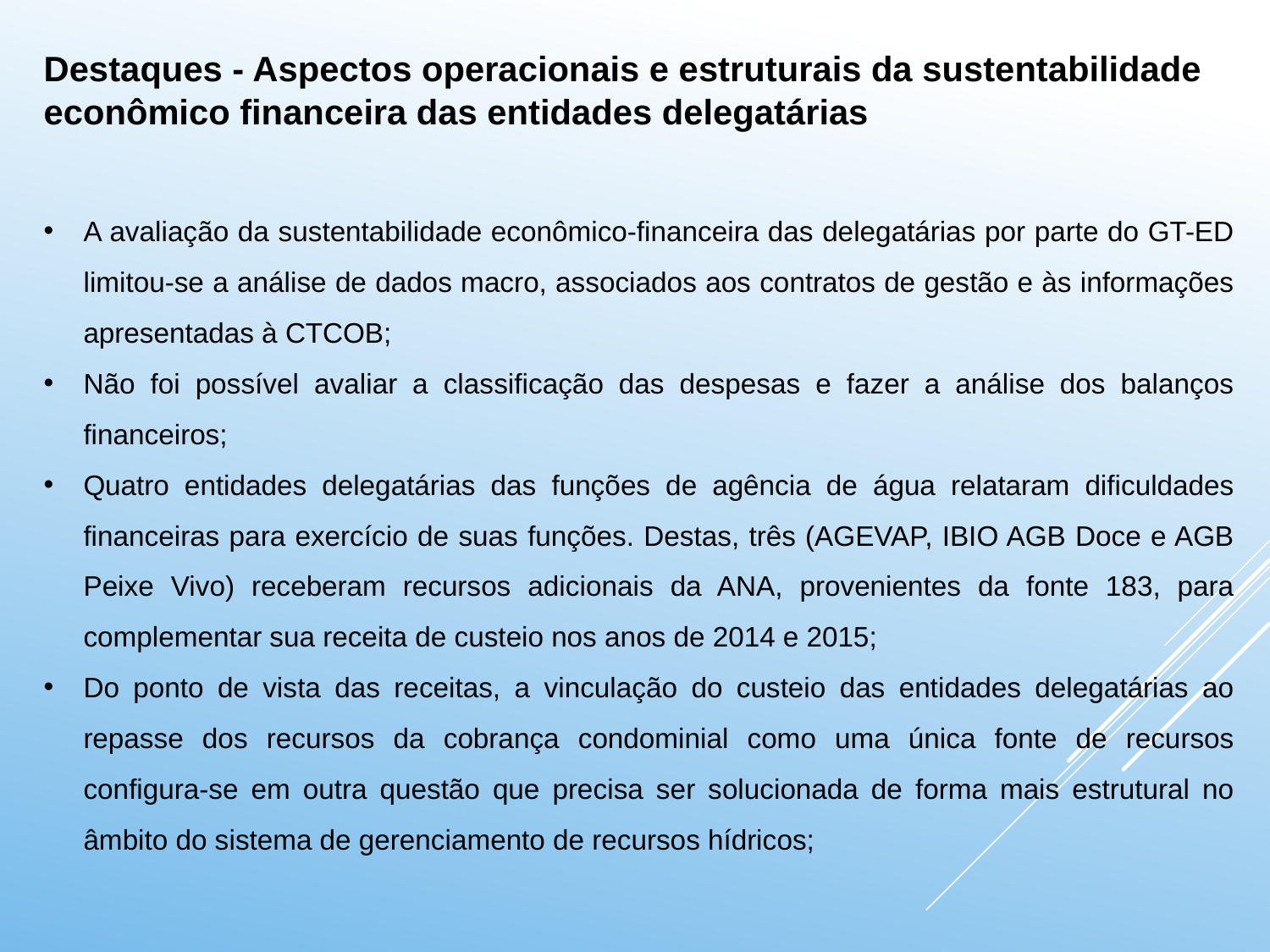

Destaques - Aspectos operacionais e estruturais da sustentabilidade econômico financeira das entidades delegatárias
A avaliação da sustentabilidade econômico-financeira das delegatárias por parte do GT-ED limitou-se a análise de dados macro, associados aos contratos de gestão e às informações apresentadas à CTCOB;
Não foi possível avaliar a classificação das despesas e fazer a análise dos balanços financeiros;
Quatro entidades delegatárias das funções de agência de água relataram dificuldades financeiras para exercício de suas funções. Destas, três (AGEVAP, IBIO AGB Doce e AGB Peixe Vivo) receberam recursos adicionais da ANA, provenientes da fonte 183, para complementar sua receita de custeio nos anos de 2014 e 2015;
Do ponto de vista das receitas, a vinculação do custeio das entidades delegatárias ao repasse dos recursos da cobrança condominial como uma única fonte de recursos configura-se em outra questão que precisa ser solucionada de forma mais estrutural no âmbito do sistema de gerenciamento de recursos hídricos;